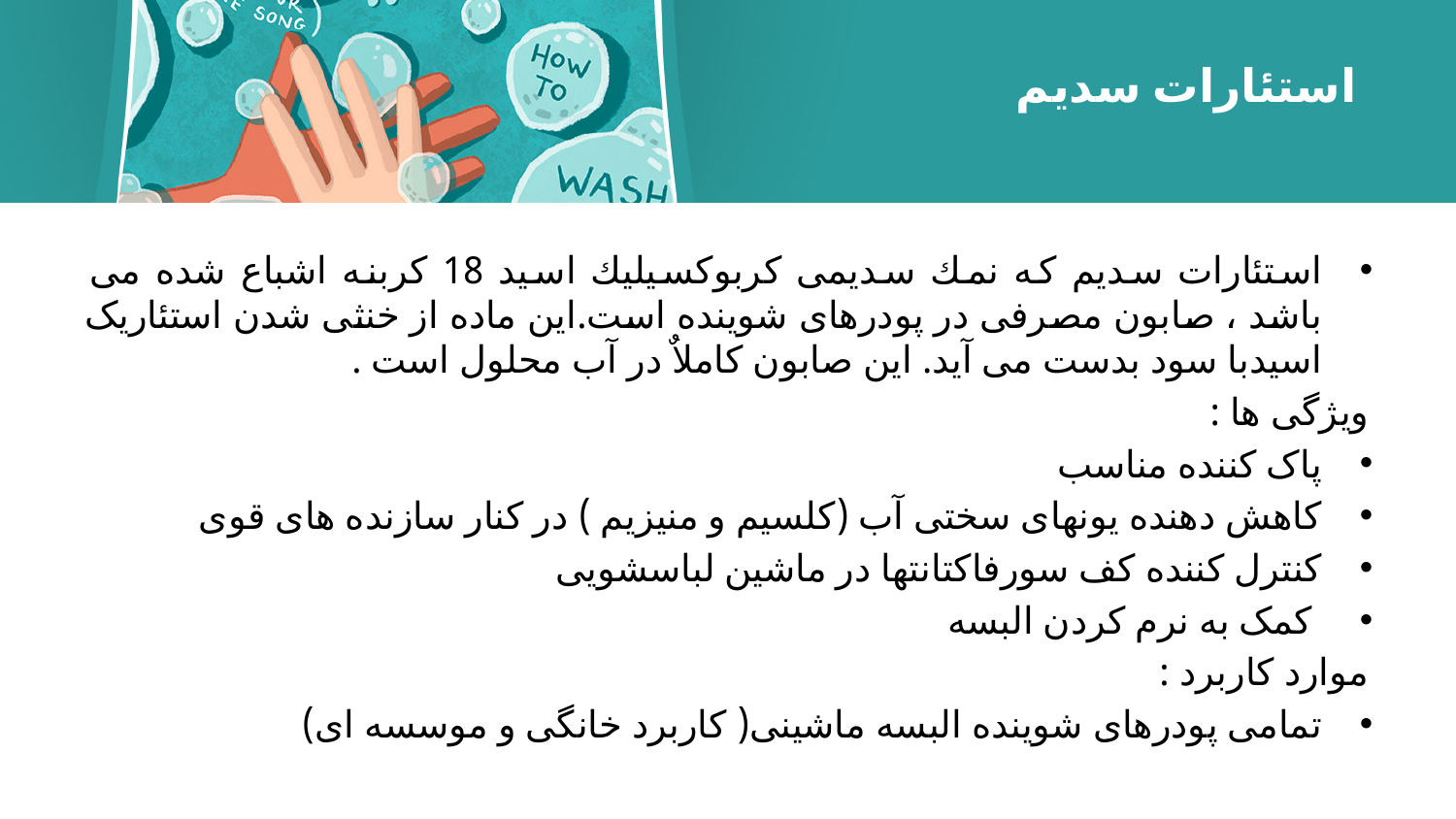

# استئارات سدیم
استئارات سدیم که نمك سدیمی كربوكسیلیك اسید 18 کربنه اشباع شده می باشد ، صابون مصرفی در پودرهای شوینده است.این ماده از خنثی شدن استئاریک اسیدبا سود بدست می آید. این صابون کاملاٌ در آب محلول است .
ویژگی ها :
پاک کننده مناسب
كاهش دهنده یونهای سختی آب (كلسیم و منیزیم ) در كنار سازنده های قوی
كنترل كننده كف سورفاكتانتها در ماشین لباسشویی
 کمک به نرم کردن البسه
موارد كاربرد :
تمامی پودرهای شوینده البسه ماشینی( کاربرد خانگی و موسسه ای)